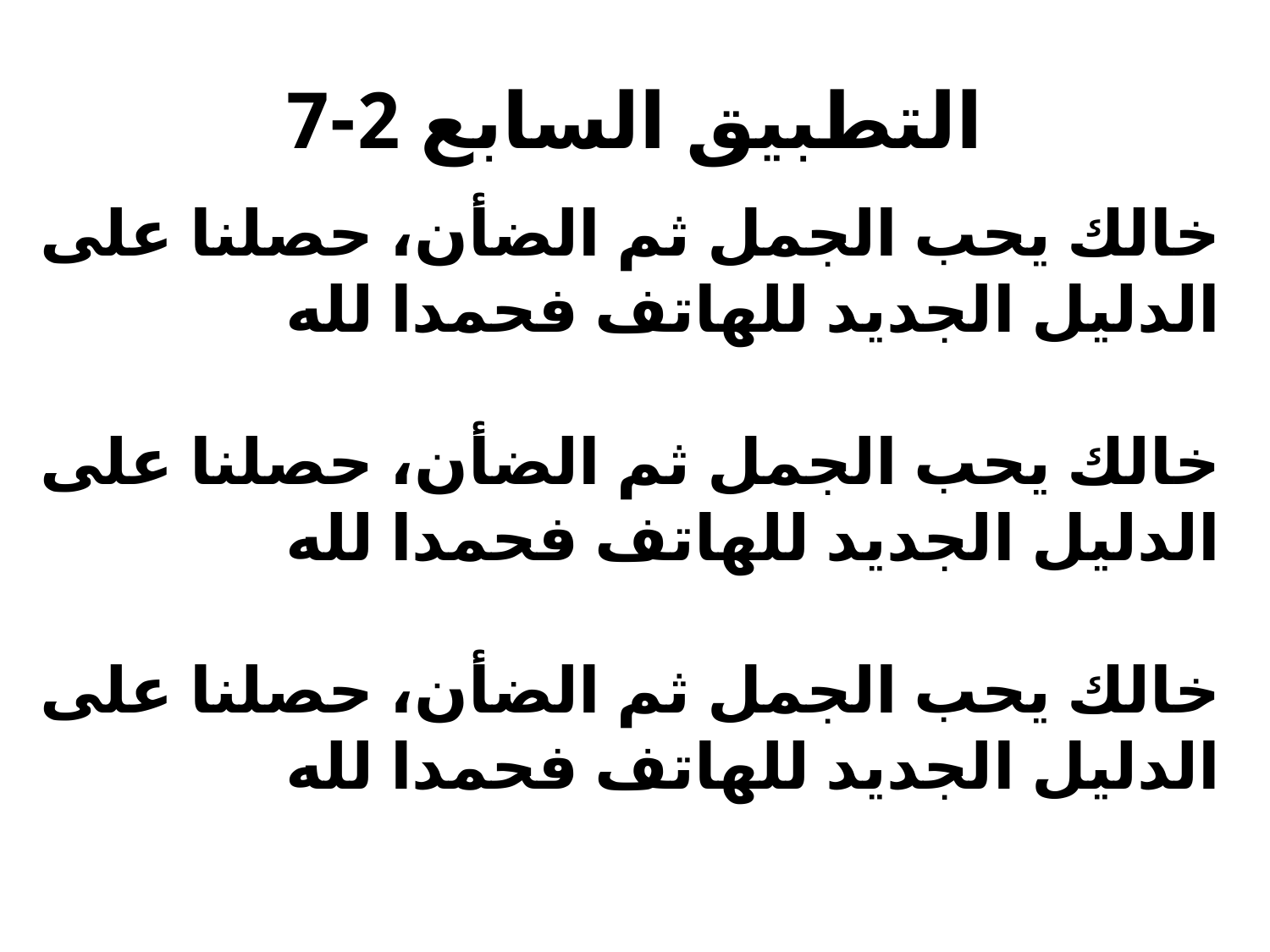

# التطبيق السابع 2-7
خالك يحب الجمل ثم الضأن، حصلنا على الدليل الجديد للهاتف فحمدا لله
خالك يحب الجمل ثم الضأن، حصلنا على الدليل الجديد للهاتف فحمدا لله
خالك يحب الجمل ثم الضأن، حصلنا على الدليل الجديد للهاتف فحمدا لله